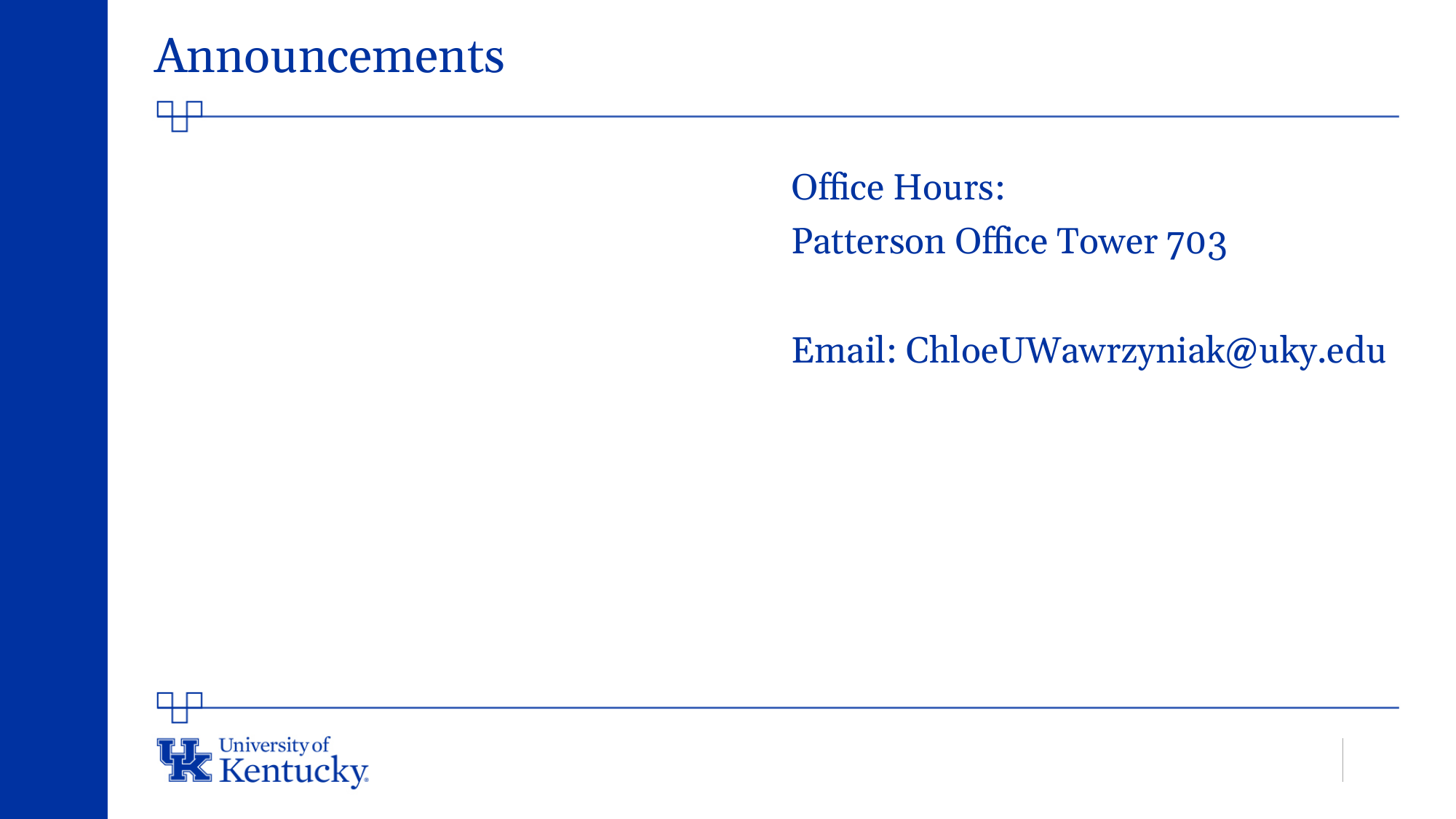

# Announcements
Office Hours:
Patterson Office Tower 703

Email: ChloeUWawrzyniak@uky.edu